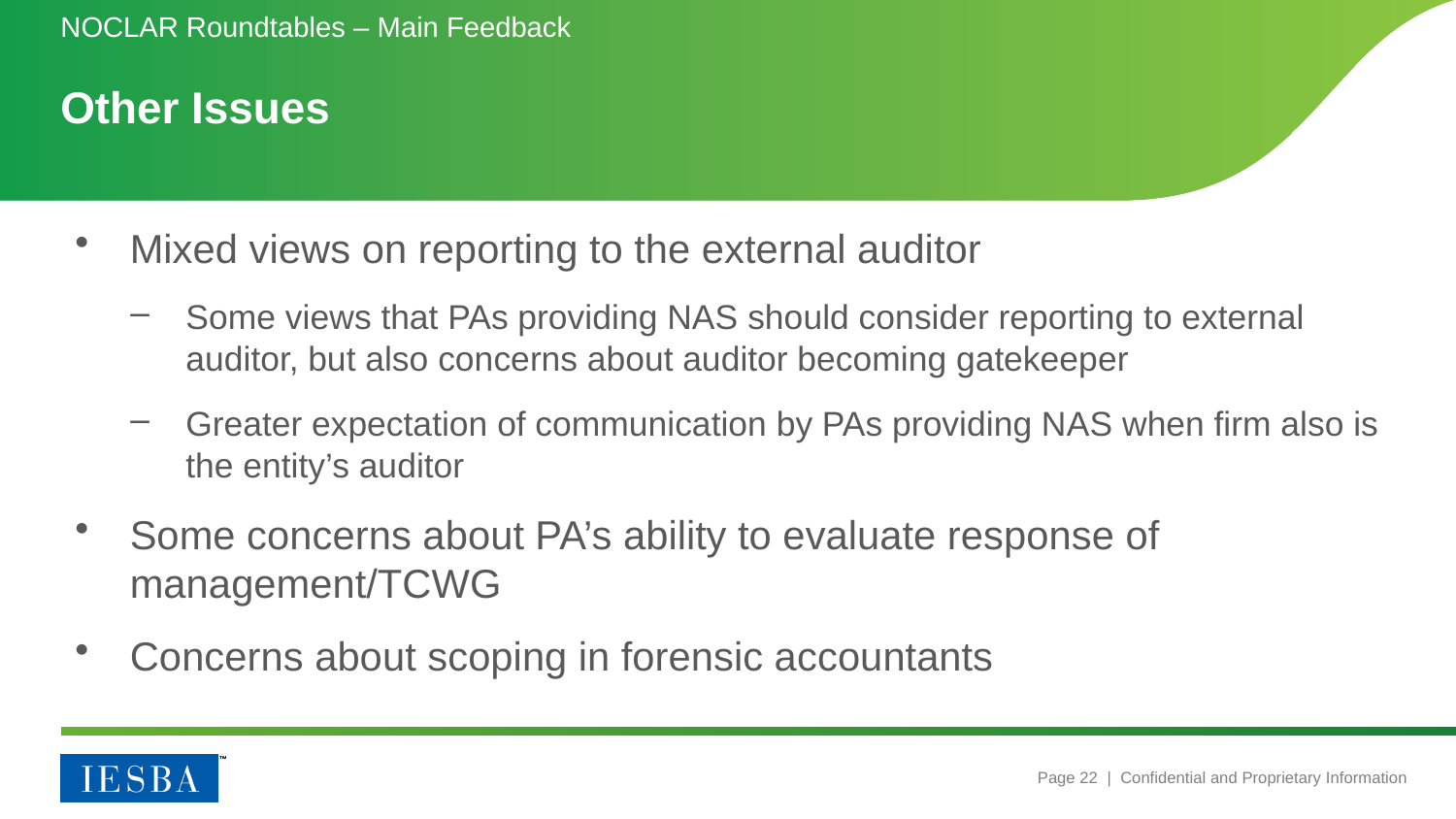

NOCLAR Roundtables – Main Feedback
# Other Issues
Mixed views on reporting to the external auditor
Some views that PAs providing NAS should consider reporting to external auditor, but also concerns about auditor becoming gatekeeper
Greater expectation of communication by PAs providing NAS when firm also is the entity’s auditor
Some concerns about PA’s ability to evaluate response of management/TCWG
Concerns about scoping in forensic accountants